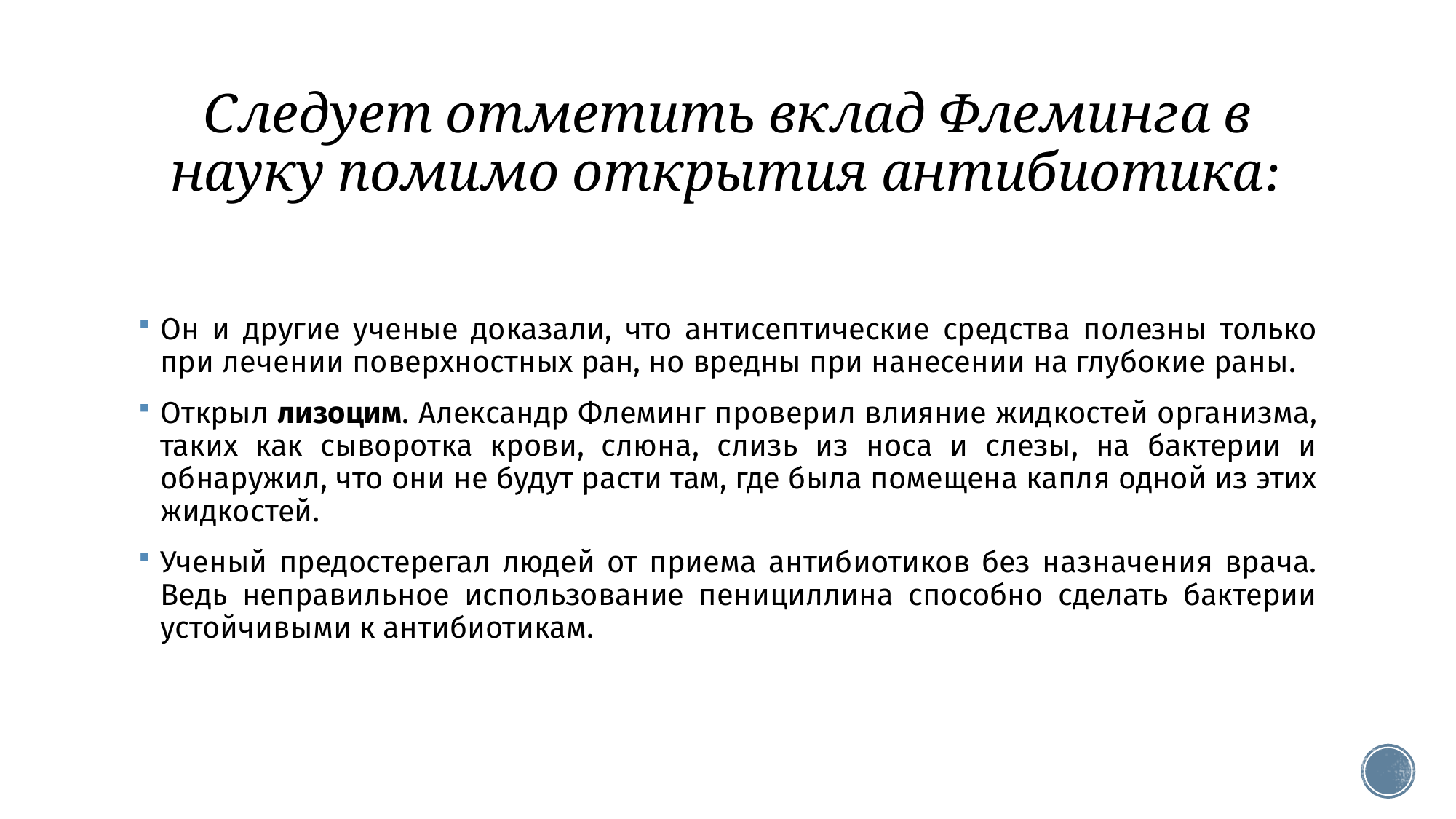

# Следует отметить вклад Флеминга в науку помимо открытия антибиотика:

Он и другие ученые доказали, что антисептические средства полезны только при лечении поверхностных ран, но вредны при нанесении на глубокие раны.
Открыл лизоцим. Александр Флеминг проверил влияние жидкостей организма, таких как сыворотка крови, слюна, слизь из носа и слезы, на бактерии и обнаружил, что они не будут расти там, где была помещена капля одной из этих жидкостей.
Ученый предостерегал людей от приема антибиотиков без назначения врача. Ведь неправильное использование пенициллина способно сделать бактерии устойчивыми к антибиотикам.